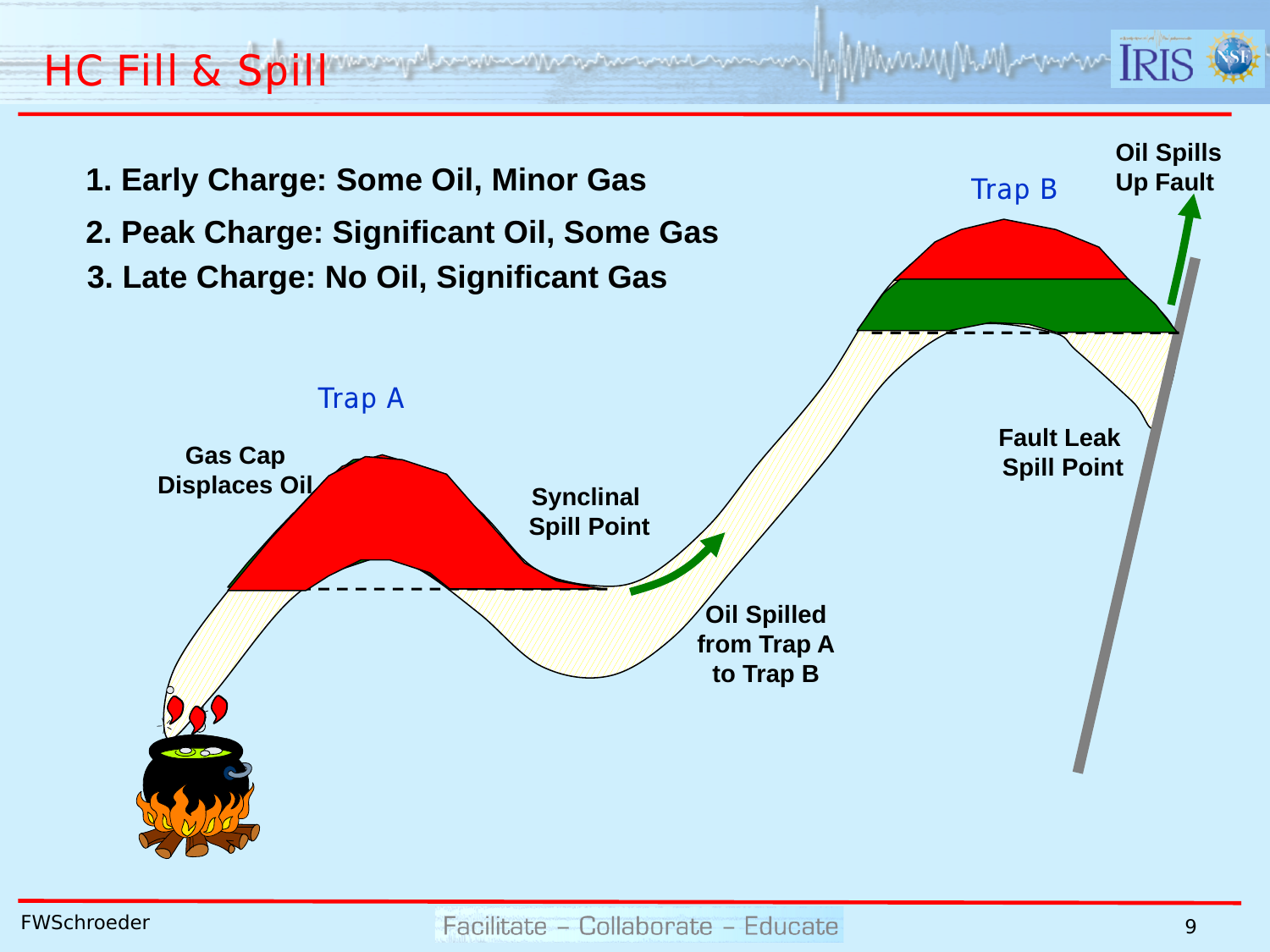

# HC Fill & Spill
Oil Spills
Up Fault

3. Late Charge: No Oil, Significant Gas
1. Early Charge: Some Oil, Minor Gas

Trap B
2. Peak Charge: Significant Oil, Some Gas

Gas Cap
Displaces Oil

Oil Spilled
from Trap A
to Trap B

Trap A
Fault Leak
Spill Point
Synclinal
Spill Point